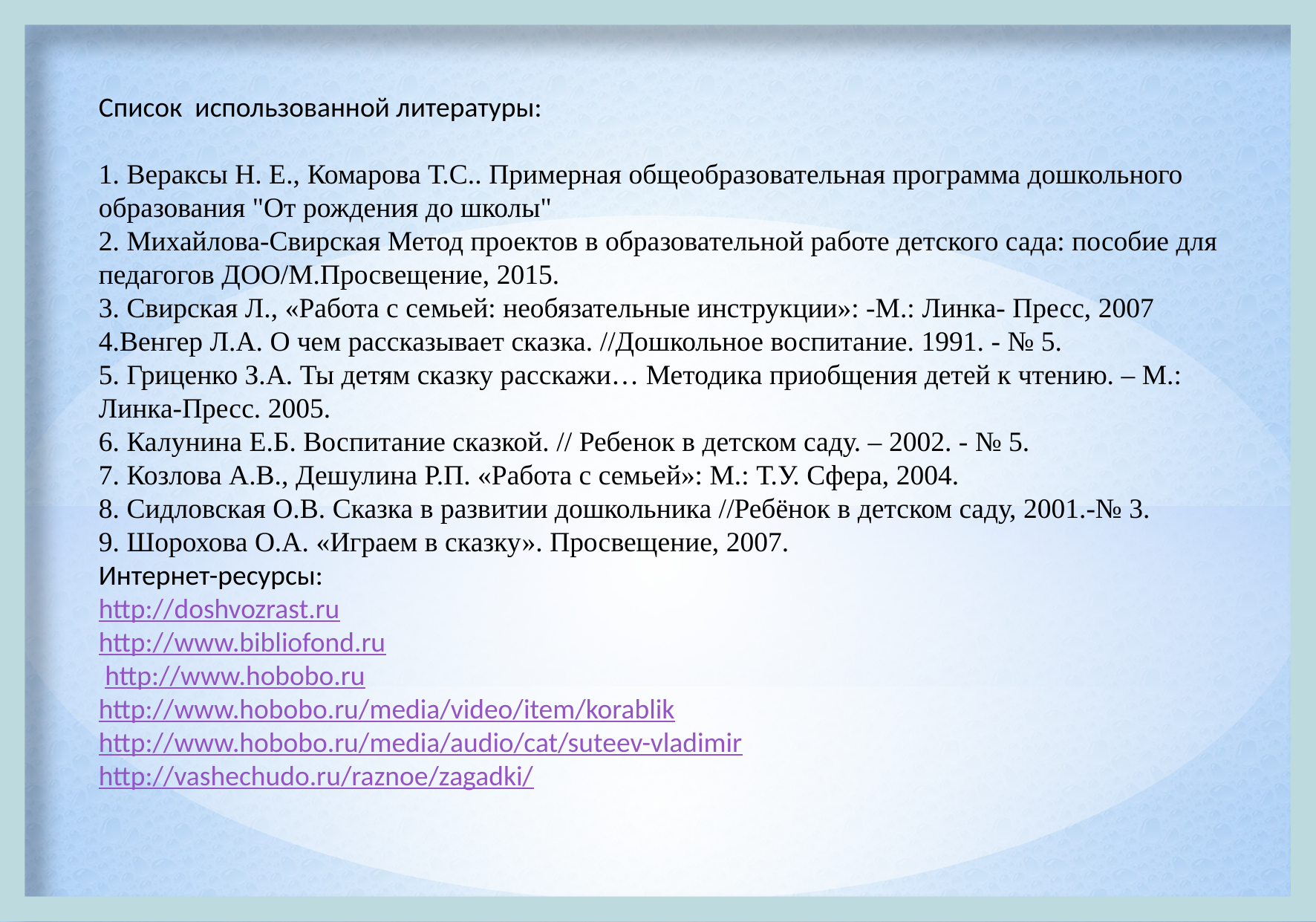

Список  использованной литературы:
1. Вераксы Н. Е., Комарова Т.С.. Примерная общеобразовательная программа дошкольного образования "От рождения до школы" 
2. Михайлова-Свирская Метод проектов в образовательной работе детского сада: пособие для педагогов ДОО/М.Просвещение, 2015.
3. Свирская Л., «Работа с семьей: необязательные инструкции»: -М.: Линка- Пресс, 2007
4.Венгер Л.А. О чем рассказывает сказка. //Дошкольное воспитание. 1991. - № 5.
5. Гриценко З.А. Ты детям сказку расскажи… Методика приобщения детей к чтению. – М.: Линка-Пресс. 2005.
6. Калунина Е.Б. Воспитание сказкой. // Ребенок в детском саду. – 2002. - № 5.
7. Козлова А.В., Дешулина Р.П. «Работа с семьей»: М.: Т.У. Сфера, 2004.
8. Сидловская О.В. Сказка в развитии дошкольника //Ребёнок в детском саду, 2001.-№ 3.
9. Шорохова О.А. «Играем в сказку». Просвещение, 2007.
Интернет-ресурсы:
http://doshvozrast.ru
http://www.bibliofond.ru
 http://www.hobobo.ru
http://www.hobobo.ru/media/video/item/korablik
http://www.hobobo.ru/media/audio/cat/suteev-vladimir
http://vashechudo.ru/raznoe/zagadki/